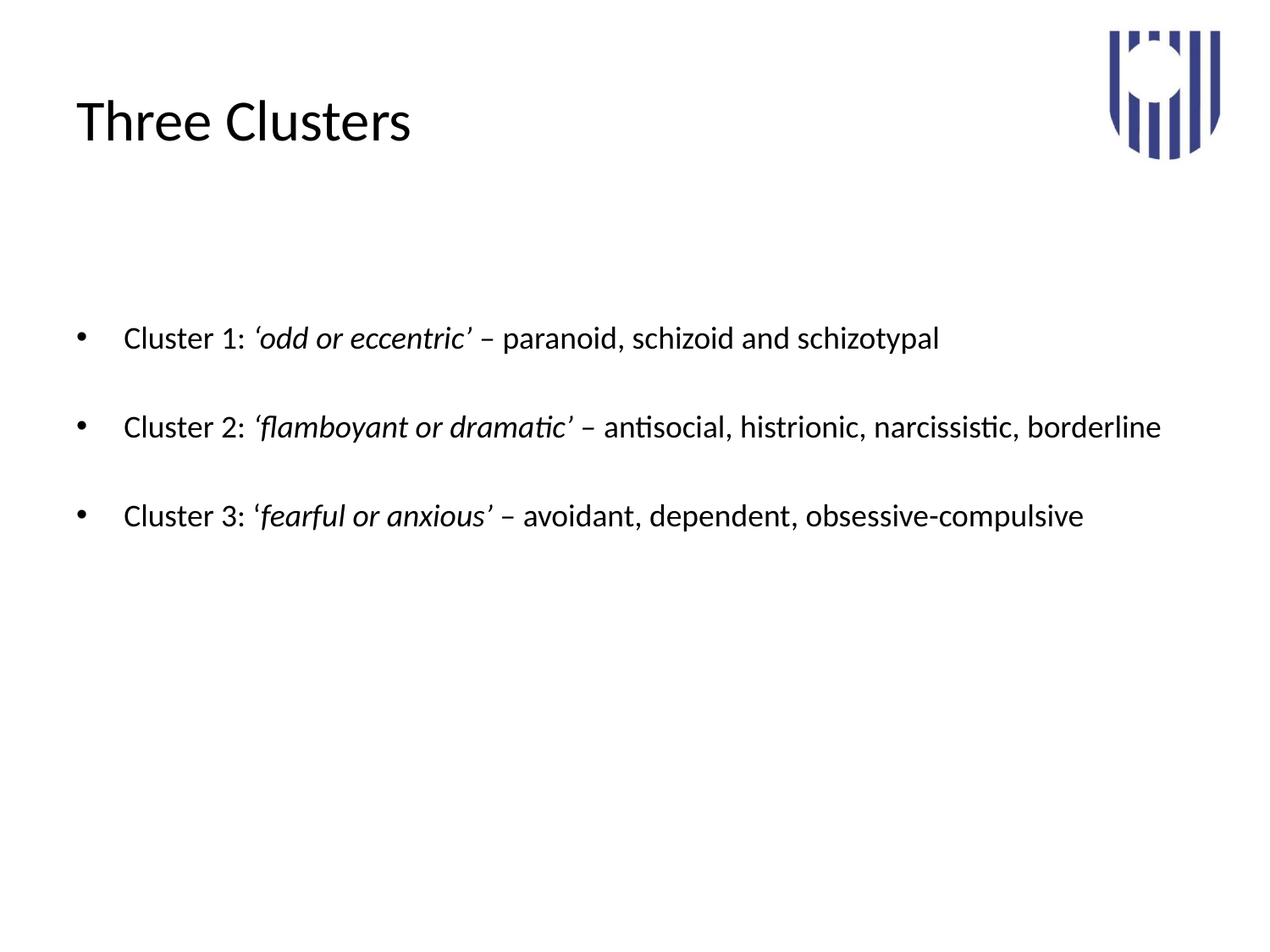

# Three Clusters

Cluster 1: ‘odd or eccentric’ – paranoid, schizoid and schizotypal

Cluster 2: ‘flamboyant or dramatic’ – antisocial, histrionic, narcissistic, borderline

Cluster 3: ‘fearful or anxious’ – avoidant, dependent, obsessive-compulsive